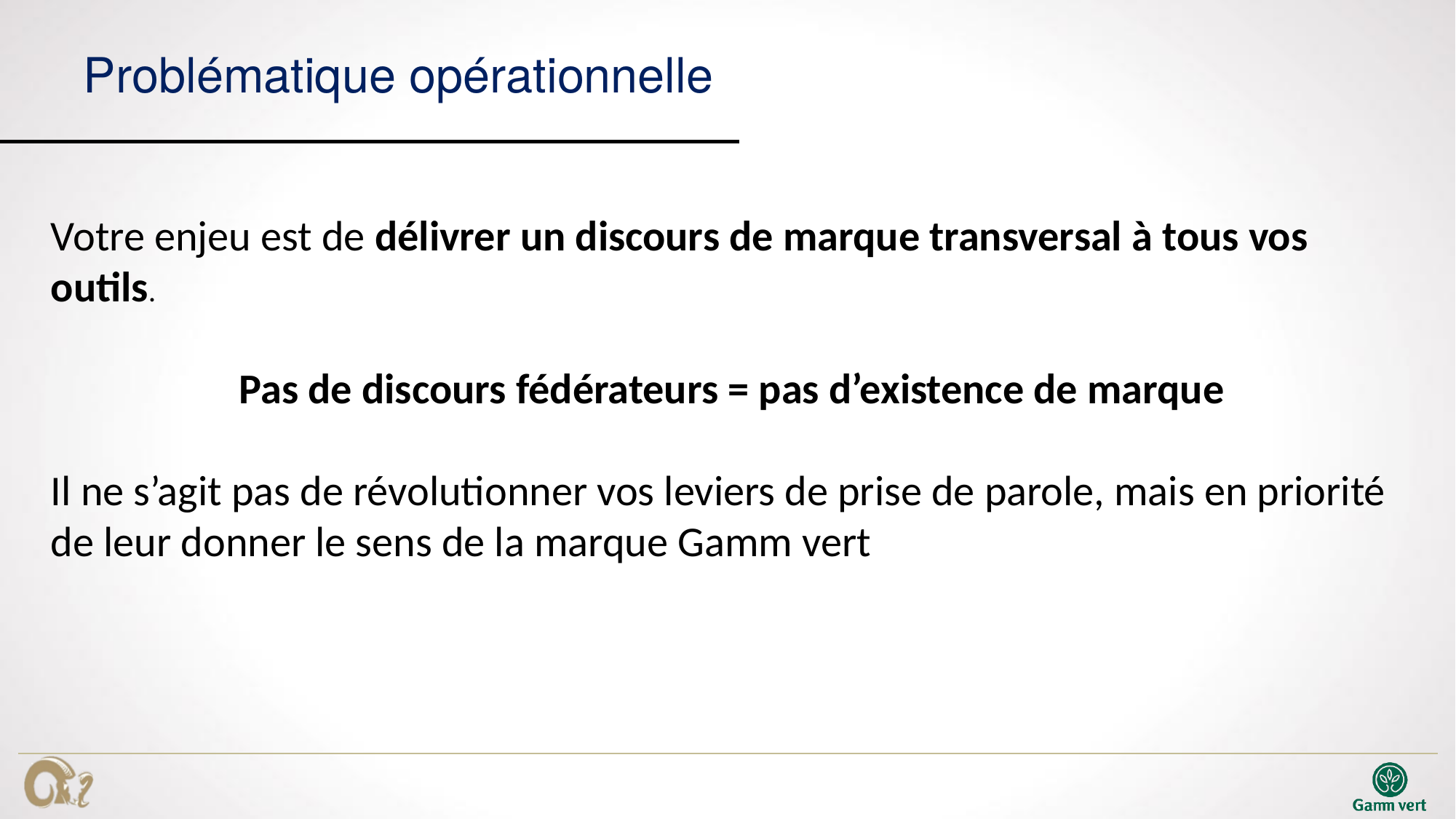

# Problématique opérationnelle
Votre enjeu est de délivrer un discours de marque transversal à tous vos outils.

Pas de discours fédérateurs = pas d’existence de marque

Il ne s’agit pas de révolutionner vos leviers de prise de parole, mais en priorité de leur donner le sens de la marque Gamm vert